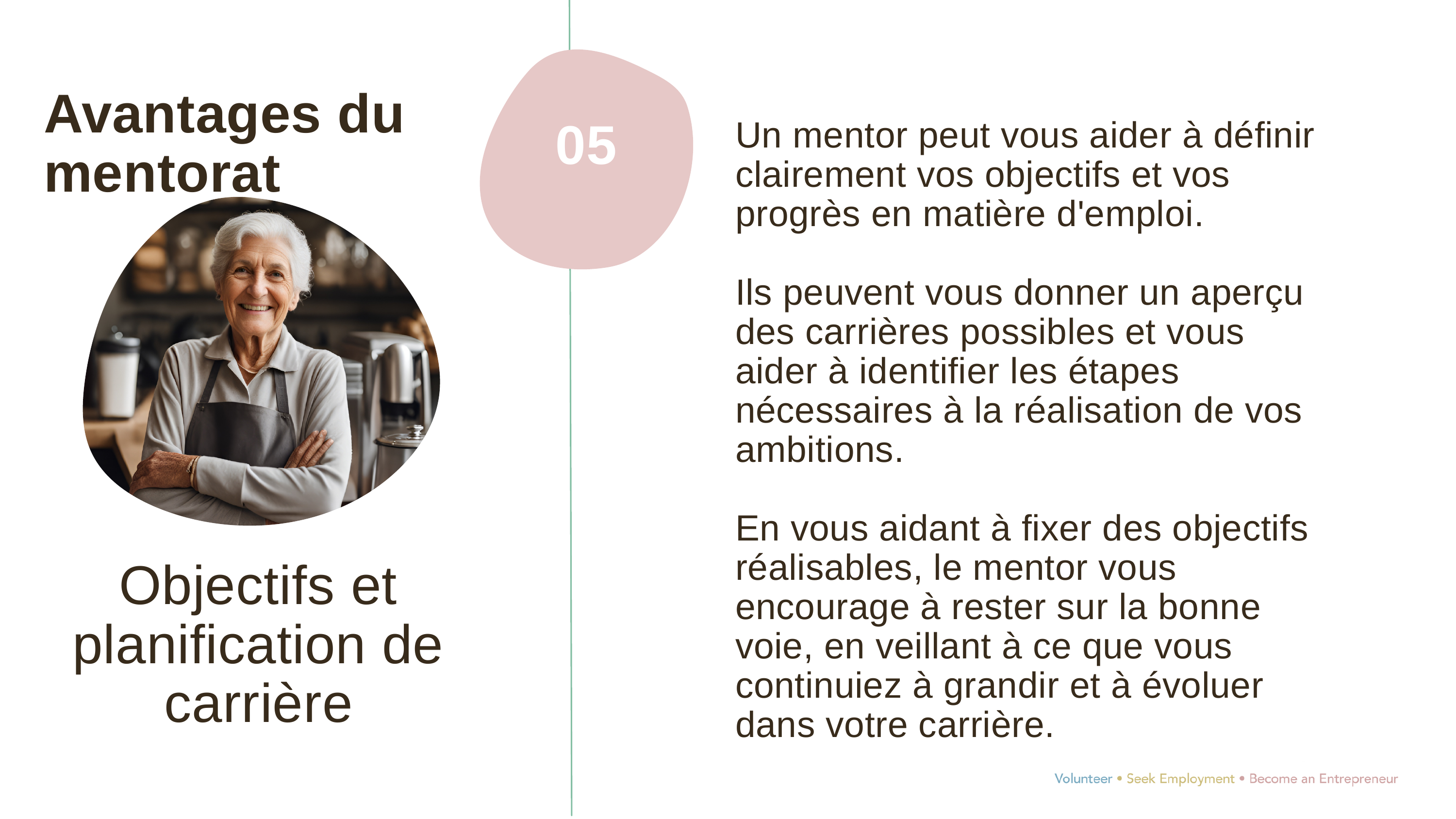

Avantages du mentorat

Objectifs et planification de carrière
Un mentor peut vous aider à définir clairement vos objectifs et vos progrès en matière d'emploi.

Ils peuvent vous donner un aperçu des carrières possibles et vous aider à identifier les étapes nécessaires à la réalisation de vos ambitions.

En vous aidant à fixer des objectifs réalisables, le mentor vous encourage à rester sur la bonne voie, en veillant à ce que vous continuiez à grandir et à évoluer dans votre carrière.

05